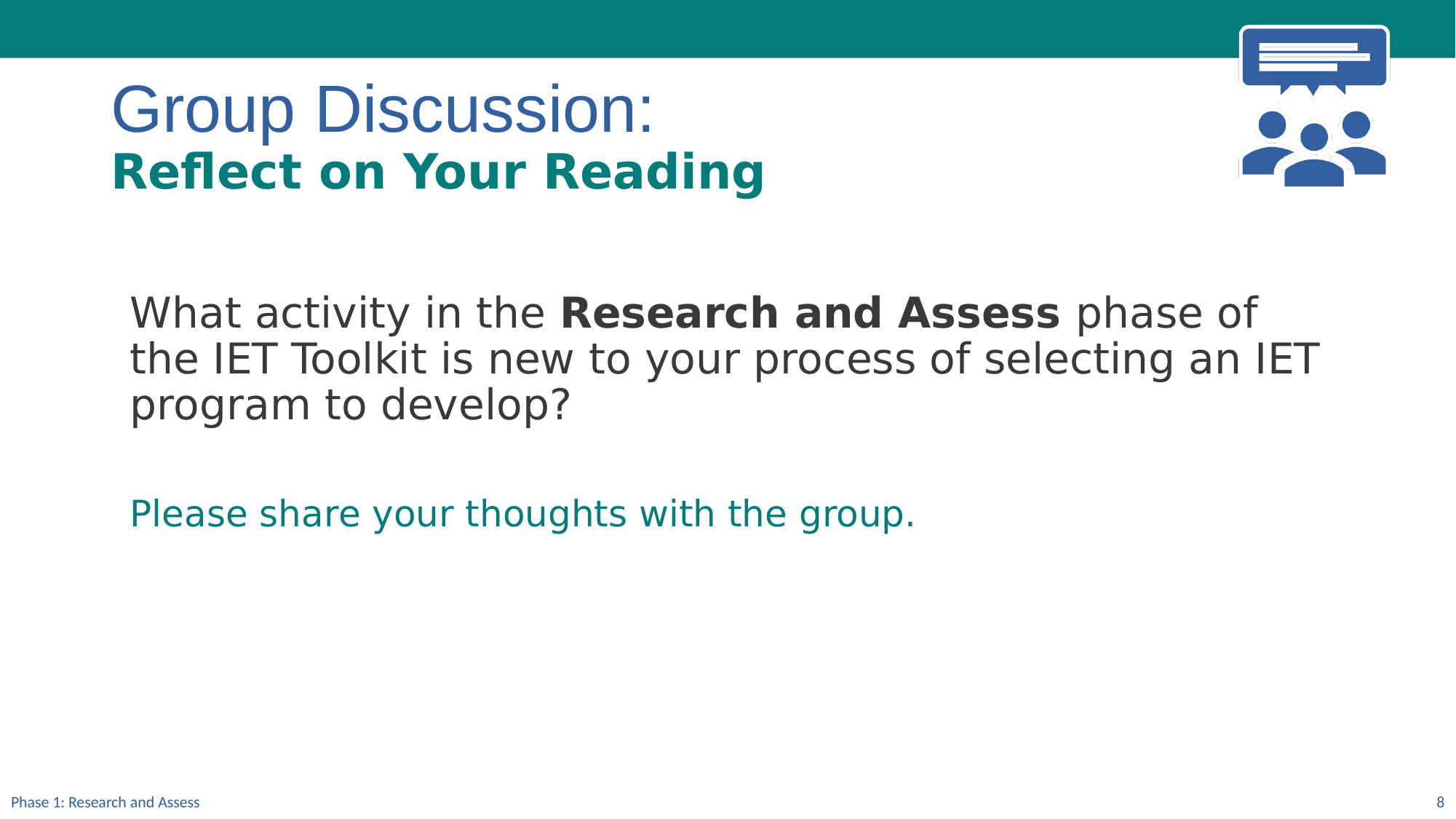

# Group Discussion: Reflect on Your Reading
What activity in the Research and Assess phase of the IET Toolkit is new to your process of selecting an IET program to develop?

Please share your thoughts with the group.

Phase 1: Research and Assess
8